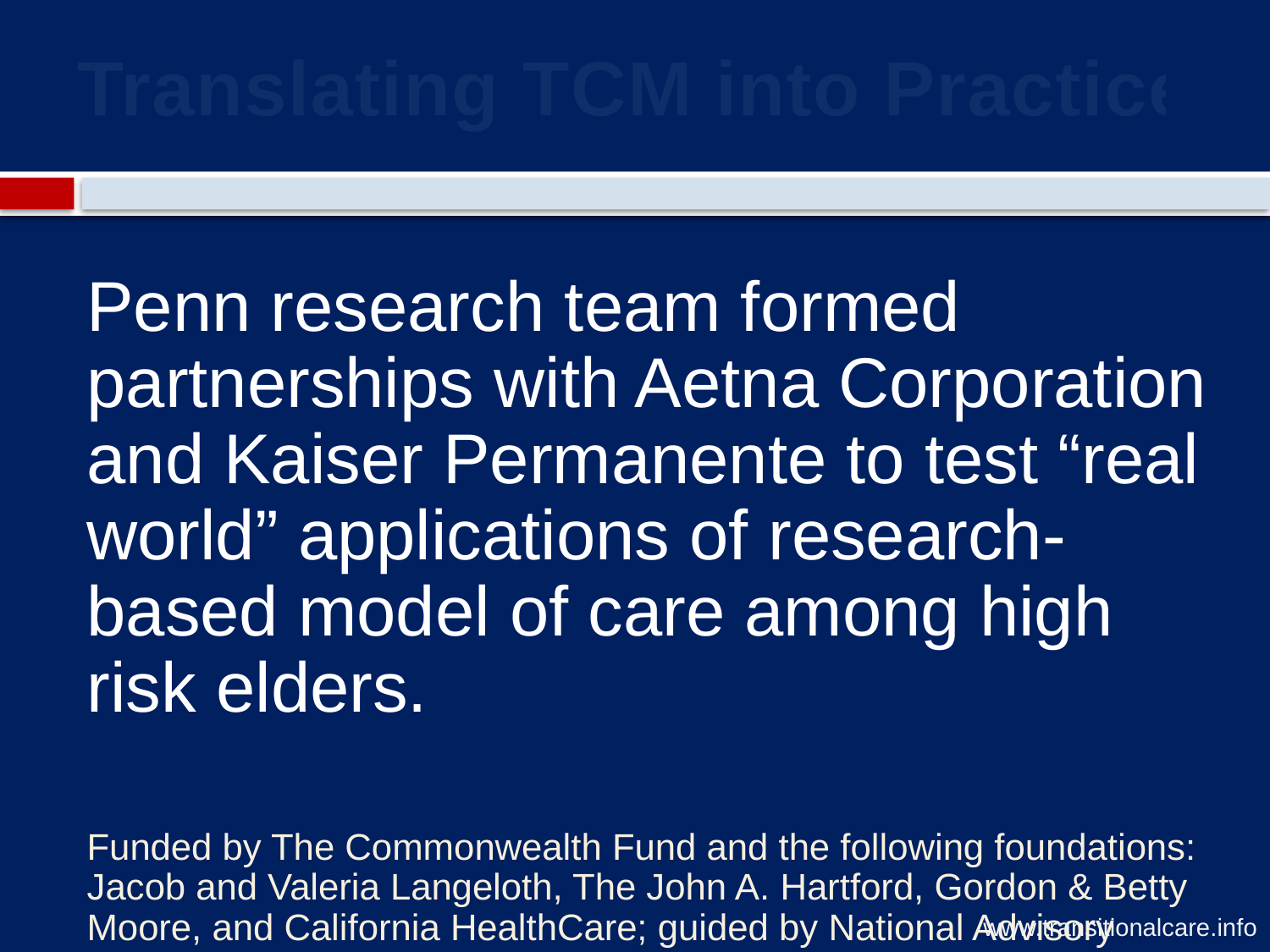

Translating TCM into Practice
Penn research team formed partnerships with Aetna Corporation and Kaiser Permanente to test “real world” applications of research-based model of care among high risk elders.

Funded by The Commonwealth Fund and the following foundations:  Jacob and Valeria Langeloth, The John A. Hartford, Gordon & Betty Moore, and California HealthCare; guided by National Advisory Committee (NAC)
www.transitionalcare.info